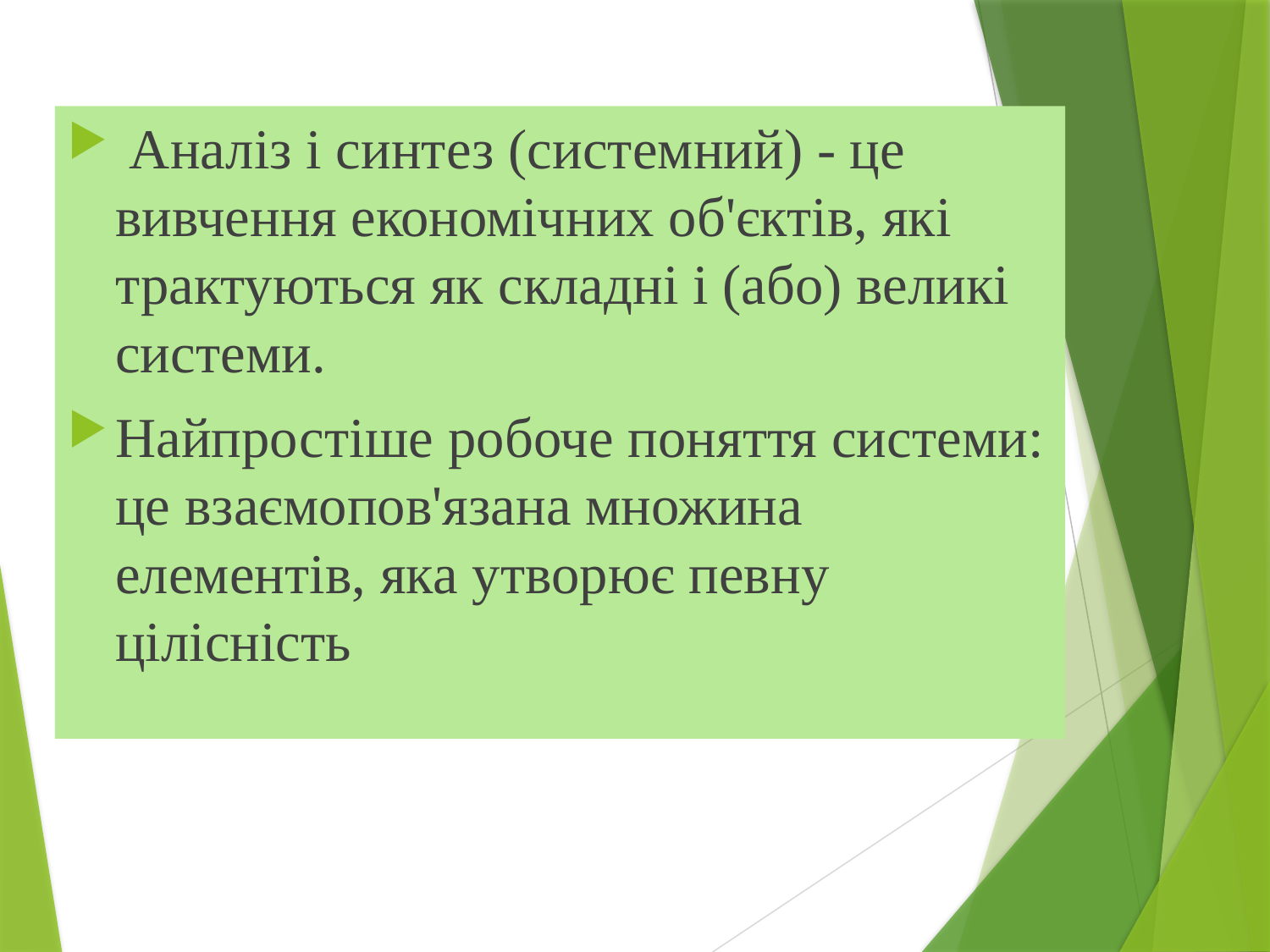

Аналіз і синтез (системний) - це вивчення економічних об'єктів, які трактуються як складні і (або) великі системи.
Найпростіше робоче поняття системи: це взаємопов'язана множина елементів, яка утворює певну цілісність